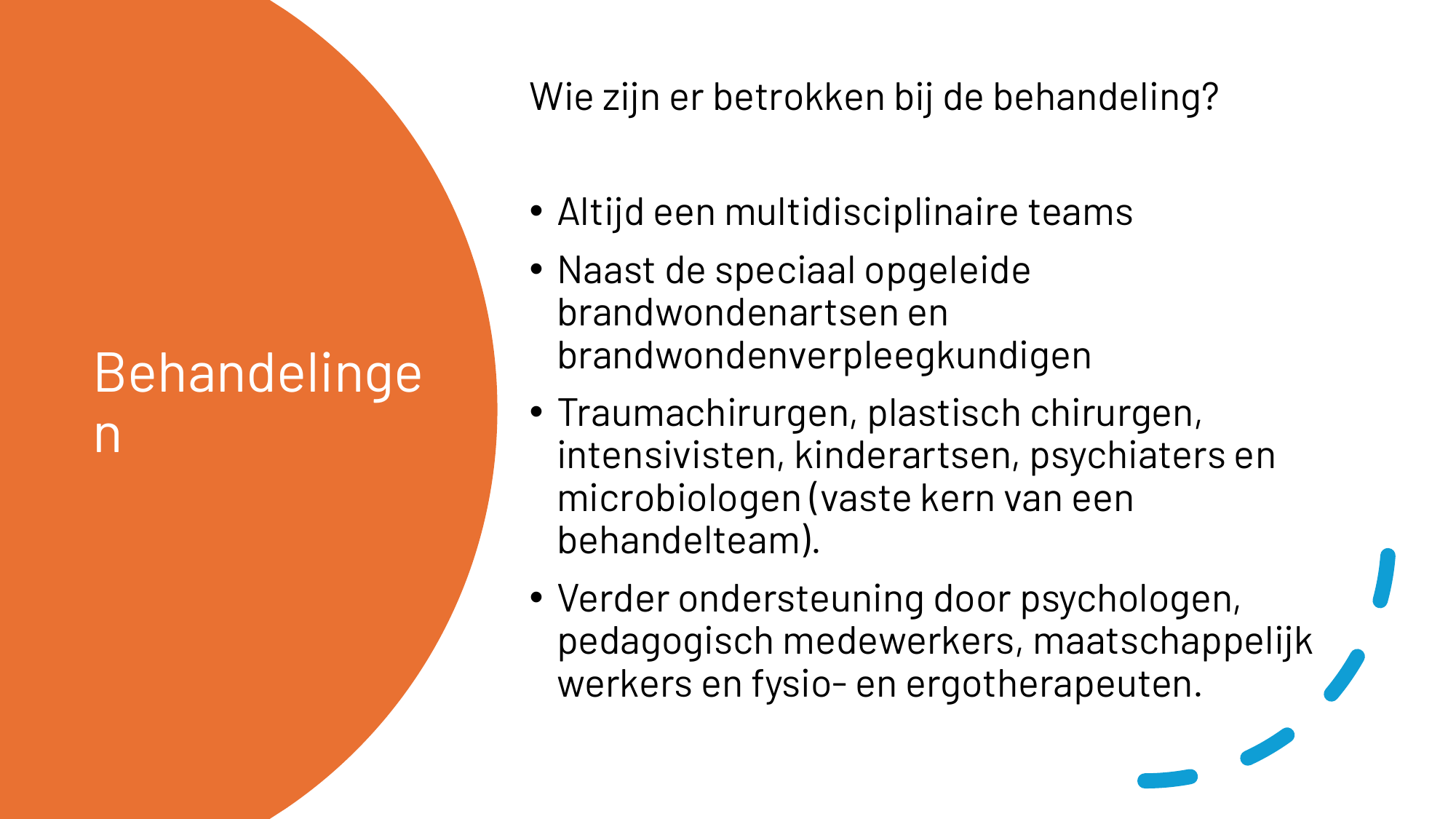

Wie zijn er betrokken bij de behandeling?

Altijd een multidisciplinaire teams
Naast de speciaal opgeleide brandwondenartsen en brandwondenverpleegkundigen
Traumachirurgen, plastisch chirurgen, intensivisten, kinderartsen, psychiaters en microbiologen (vaste kern van een behandelteam).
Verder ondersteuning door psychologen, pedagogisch medewerkers, maatschappelijk werkers en fysio- en ergotherapeuten.

# Behandelingen